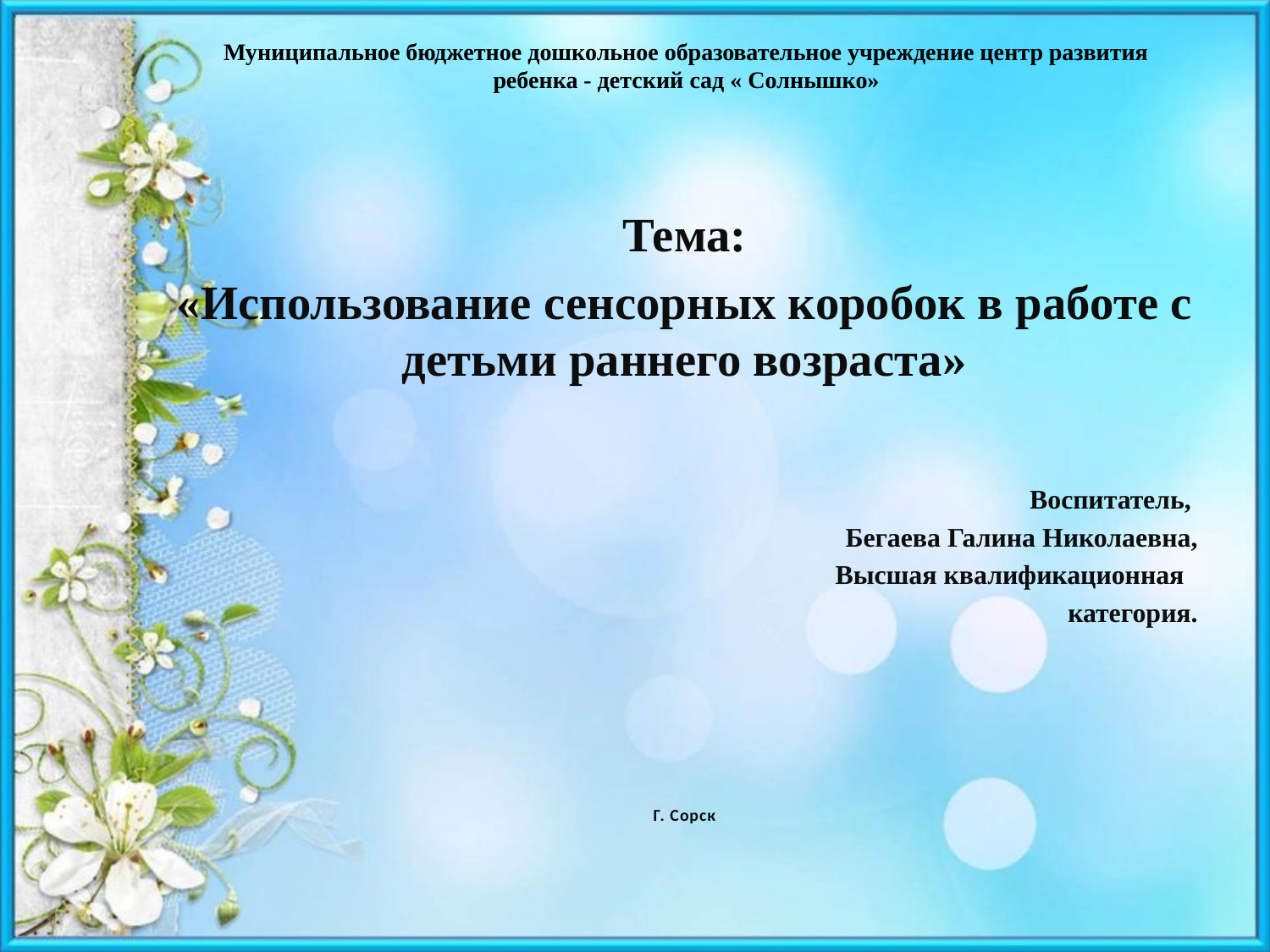

# Муниципальное бюджетное дошкольное образовательное учреждение центр развития ребенка - детский сад « Солнышко»

Тема:
«Использование сенсорных коробок в работе с детьми раннего возраста»

Воспитатель,
Бегаева Галина Николаевна,
 Высшая квалификационная
категория.

Г. Сорск